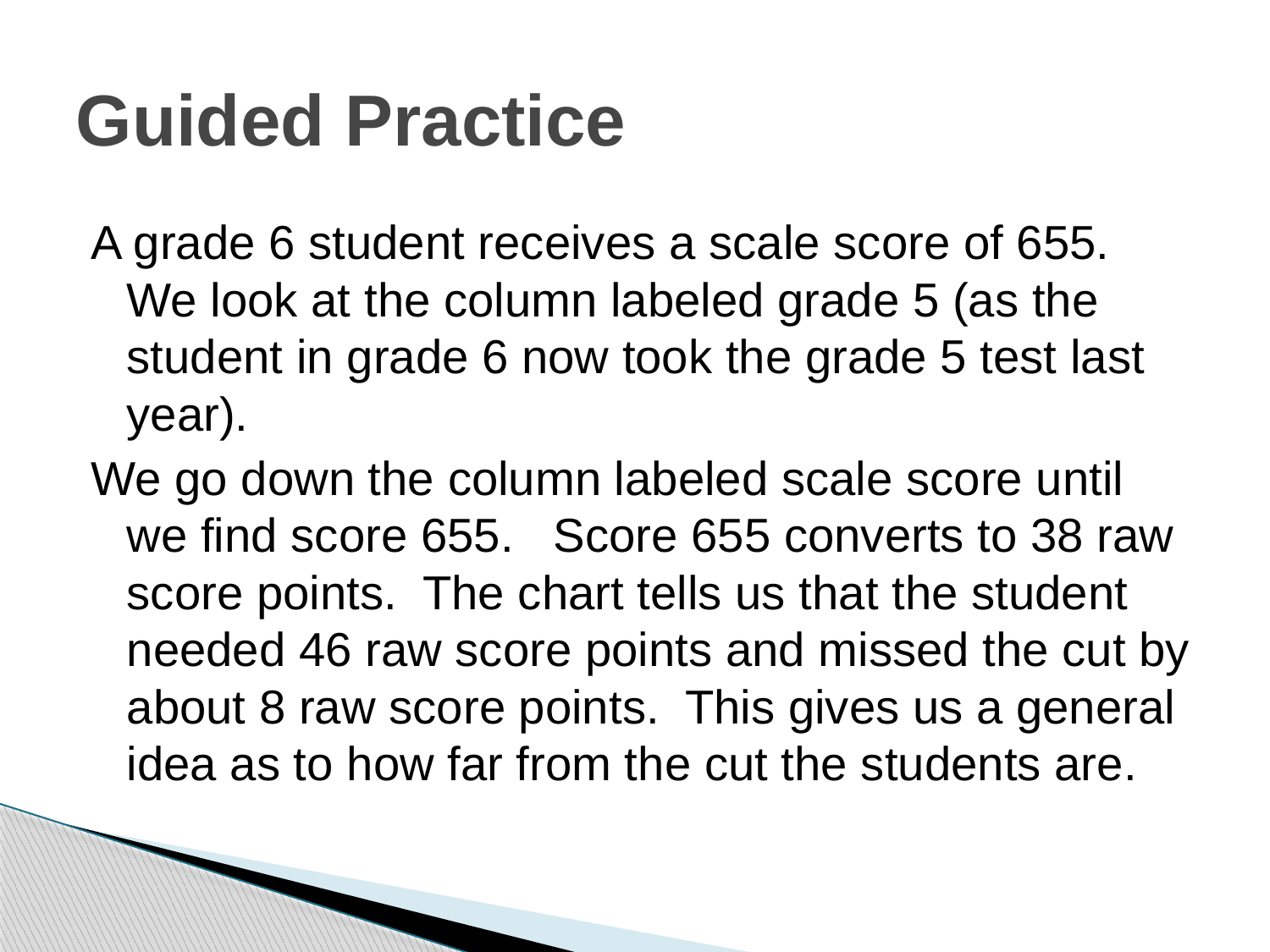

# Guided Practice
A grade 6 student receives a scale score of 655.  We look at the column labeled grade 5 (as the student in grade 6 now took the grade 5 test last year).
We go down the column labeled scale score until we find score 655.   Score 655 converts to 38 raw score points.  The chart tells us that the student needed 46 raw score points and missed the cut by about 8 raw score points.  This gives us a general idea as to how far from the cut the students are.